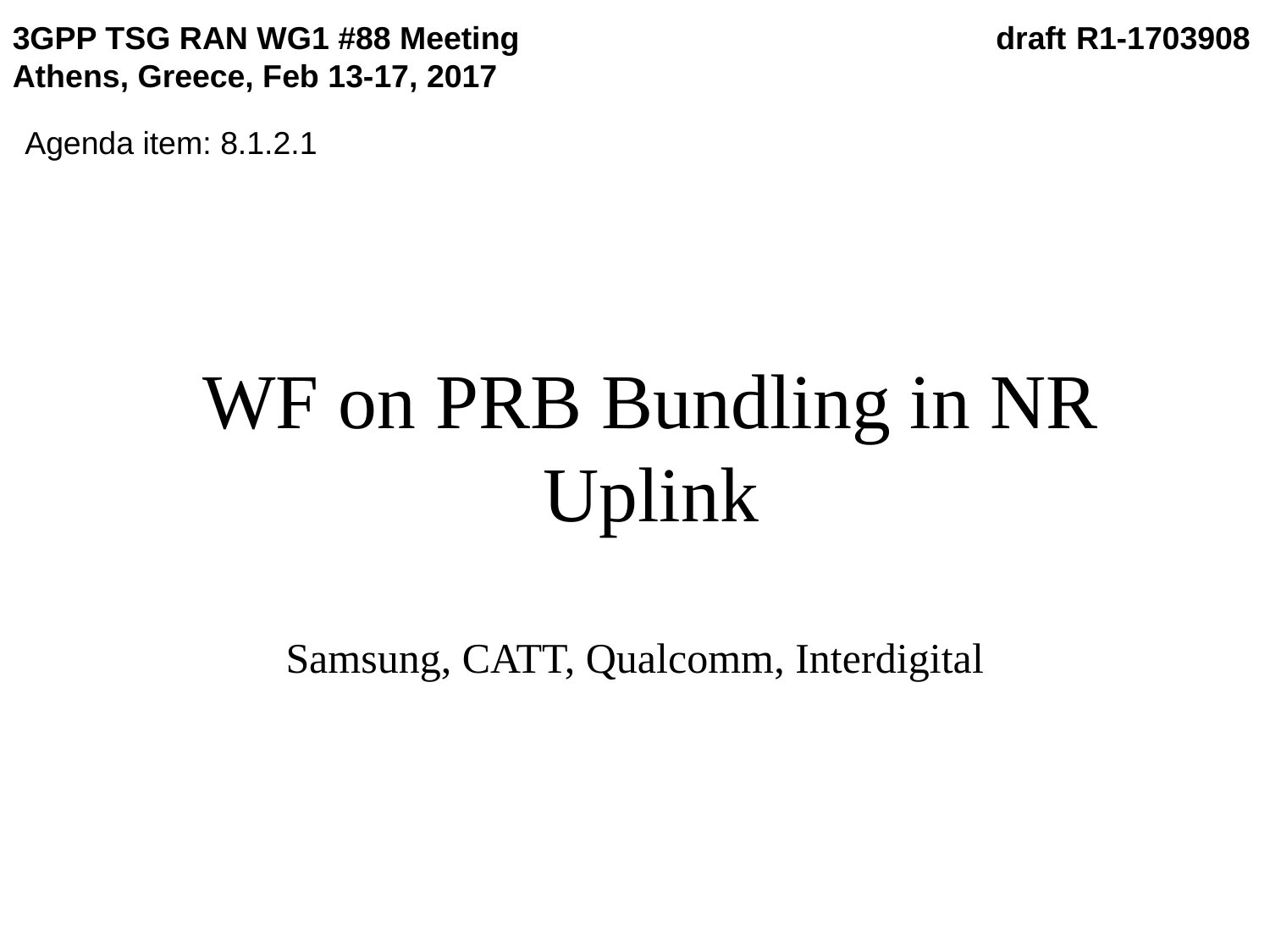

3GPP TSG RAN WG1 #88 Meeting  		                         draft R1-1703908
Athens, Greece, Feb 13-17, 2017
Agenda item: 8.1.2.1
# WF on PRB Bundling in NR Uplink
Samsung, CATT, Qualcomm, Interdigital